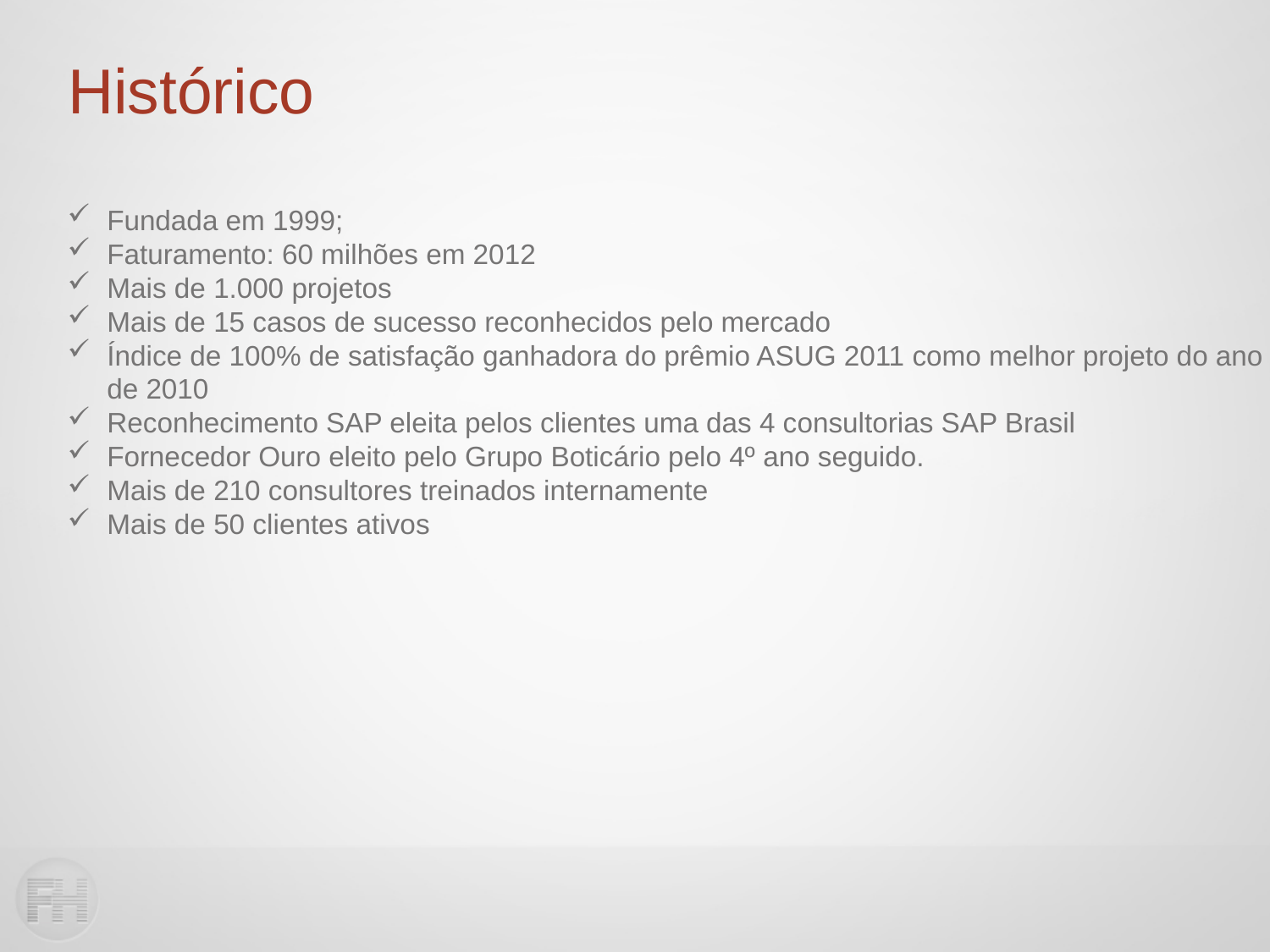

Histórico
Fundada em 1999;
Faturamento: 60 milhões em 2012
Mais de 1.000 projetos
Mais de 15 casos de sucesso reconhecidos pelo mercado
Índice de 100% de satisfação ganhadora do prêmio ASUG 2011 como melhor projeto do ano de 2010
Reconhecimento SAP eleita pelos clientes uma das 4 consultorias SAP Brasil
Fornecedor Ouro eleito pelo Grupo Boticário pelo 4º ano seguido.
Mais de 210 consultores treinados internamente
Mais de 50 clientes ativos